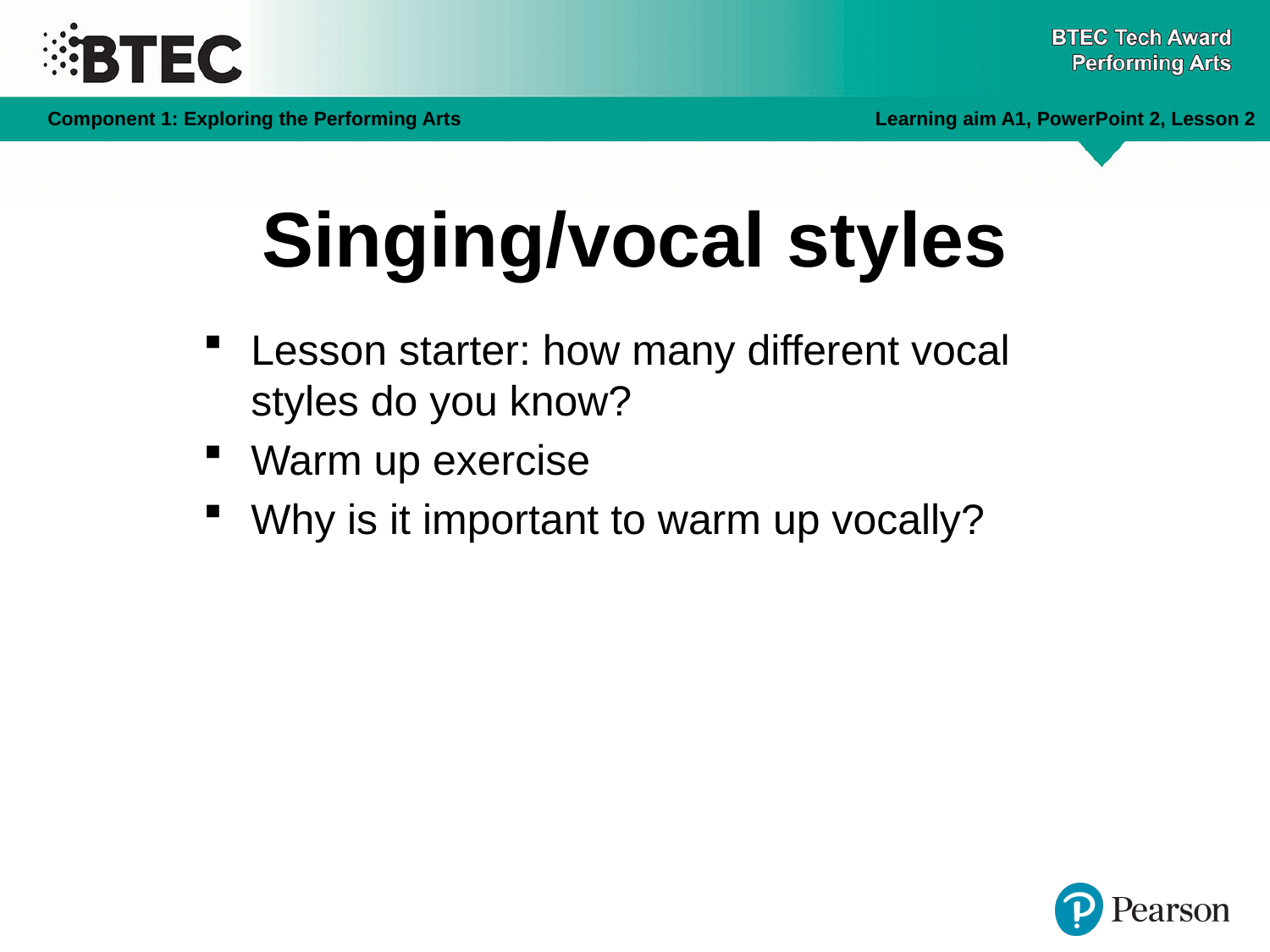

# Singing/vocal styles
Lesson starter: how many different vocal styles do you know?
Warm up exercise
Why is it important to warm up vocally?